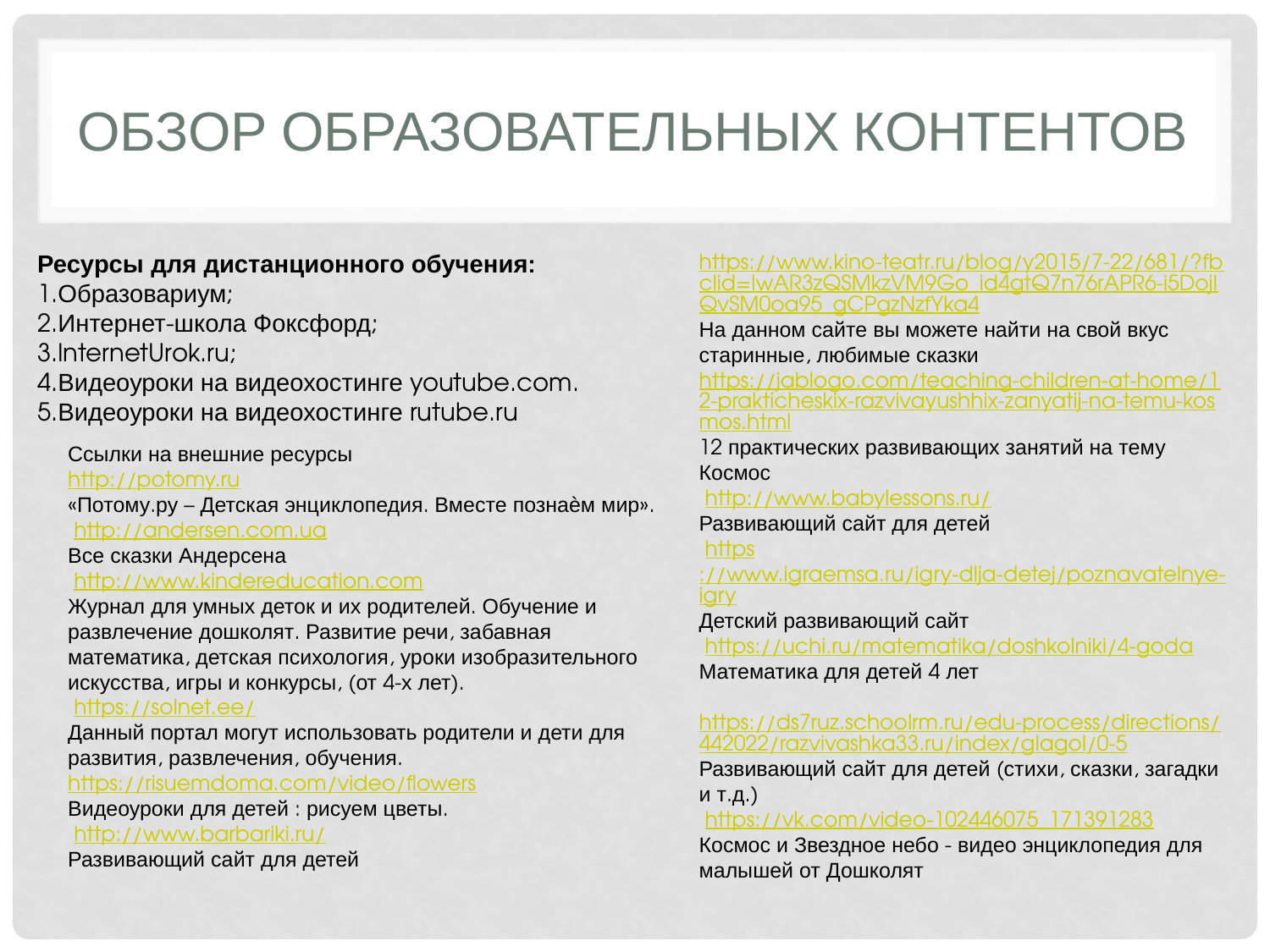

# Обзор образовательных контентов
Ресурсы для дистанционного обучения:
1.Образовариум;
2.Интернет-школа Фоксфорд;
3.InternetUrok.ru;
4.Видеоуроки на видеохостинге youtube.com.
5.Видеоуроки на видеохостинге rutube.ru
https://www.kino-teatr.ru/blog/y2015/7-22/681/?fbclid=IwAR3zQSMkzVM9Go_id4gtQ7n76rAPR6-i5DojIQvSM0oa95_gCPgzNzfYka4
На данном сайте вы можете найти на свой вкус старинные, любимые сказки
https://jablogo.com/teaching-children-at-home/12-prakticheskix-razvivayushhix-zanyatij-na-temu-kosmos.html
12 практических развивающих занятий на тему Космос
 http://www.babylessons.ru/
Развивающий сайт для детей
 https://www.igraemsa.ru/igry-dlja-detej/poznavatelnye-igry
Детский развивающий сайт
 https://uchi.ru/matematika/doshkolniki/4-goda
Математика для детей 4 лет
 https://ds7ruz.schoolrm.ru/edu-process/directions/442022/razvivashka33.ru/index/glagol/0-5
Развивающий сайт для детей (стихи, сказки, загадки и т.д.)
 https://vk.com/video-102446075_171391283
Космос и Звездное небо - видео энциклопедия для малышей от Дошколят

Ссылки на внешние ресурсы
http://potomy.ru
«Потому.ру – Детская энциклопедия. Вместе познаѐм мир».
 http://andersen.com.ua
Все сказки Андерсена
 http://www.kindereducation.com
Журнал для умных деток и их родителей. Обучение и развлечение дошколят. Развитие речи, забавная математика, детская психология, уроки изобразительного искусства, игры и конкурсы, (от 4-х лет).
 https://solnet.ee/
Данный портал могут использовать родители и дети для развития, развлечения, обучения.
https://risuemdoma.com/video/flowers
Видеоуроки для детей : рисуем цветы.
 http://www.barbariki.ru/
Развивающий сайт для детей